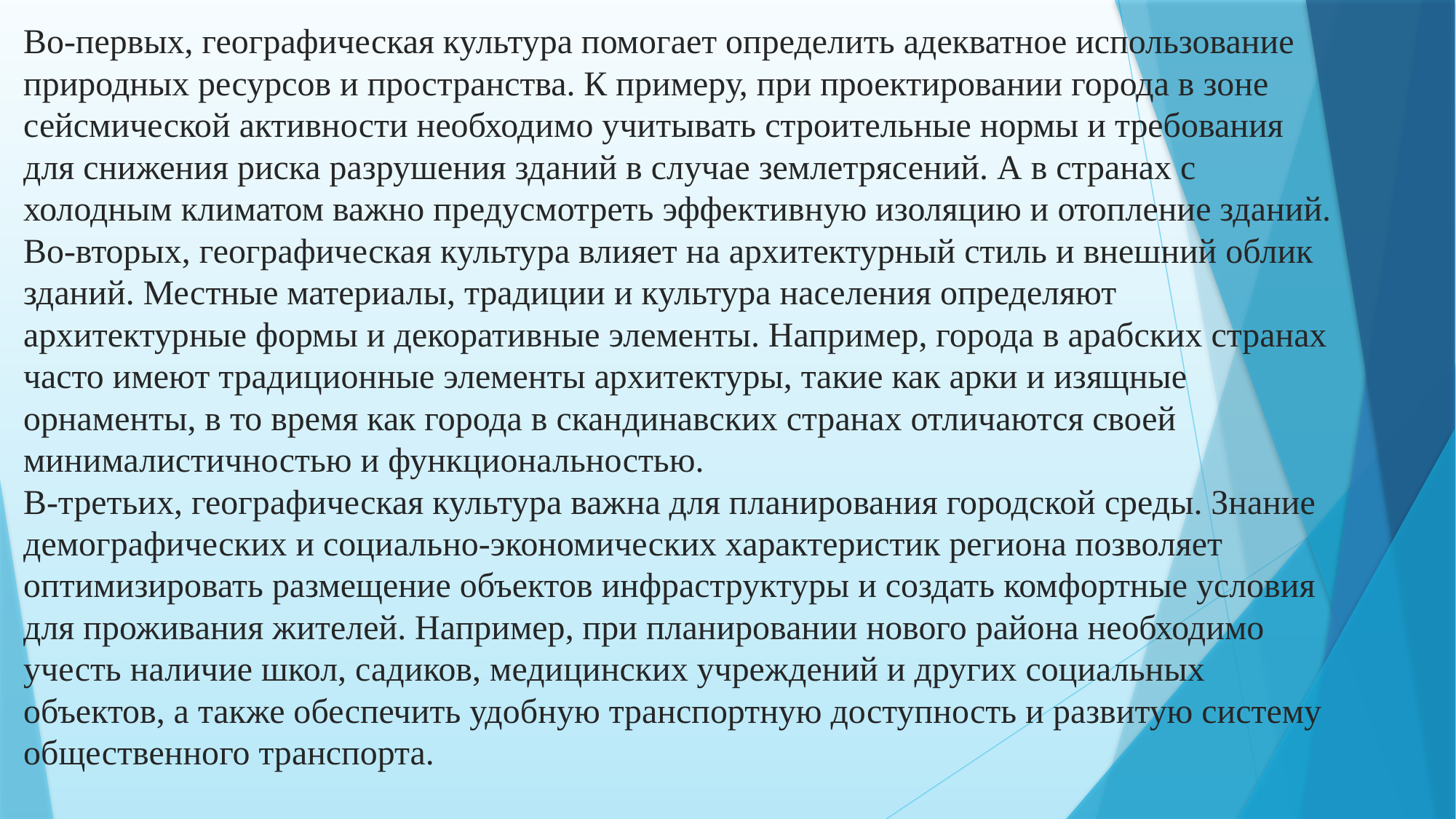

# Во-первых, географическая культура помогает определить адекватное использование природных ресурсов и пространства. К примеру, при проектировании города в зоне сейсмической активности необходимо учитывать строительные нормы и требования для снижения риска разрушения зданий в случае землетрясений. А в странах с холодным климатом важно предусмотреть эффективную изоляцию и отопление зданий. Во-вторых, географическая культура влияет на архитектурный стиль и внешний облик зданий. Местные материалы, традиции и культура населения определяют архитектурные формы и декоративные элементы. Например, города в арабских странах часто имеют традиционные элементы архитектуры, такие как арки и изящные орнаменты, в то время как города в скандинавских странах отличаются своей минималистичностью и функциональностью. В-третьих, географическая культура важна для планирования городской среды. Знание демографических и социально-экономических характеристик региона позволяет оптимизировать размещение объектов инфраструктуры и создать комфортные условия для проживания жителей. Например, при планировании нового района необходимо учесть наличие школ, садиков, медицинских учреждений и других социальных объектов, а также обеспечить удобную транспортную доступность и развитую систему общественного транспорта.